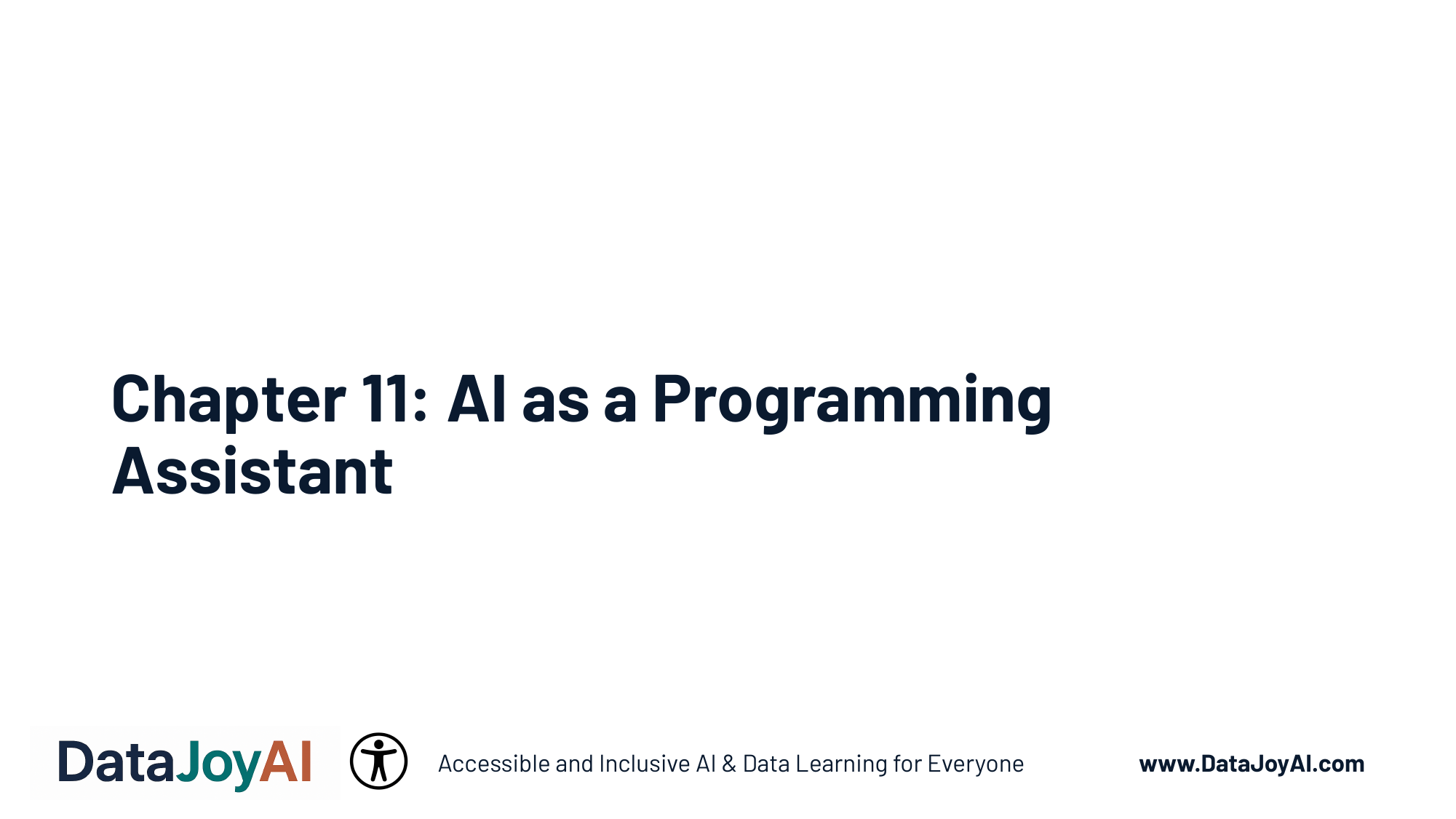

# Chapter 11: AI as a Programming Assistant